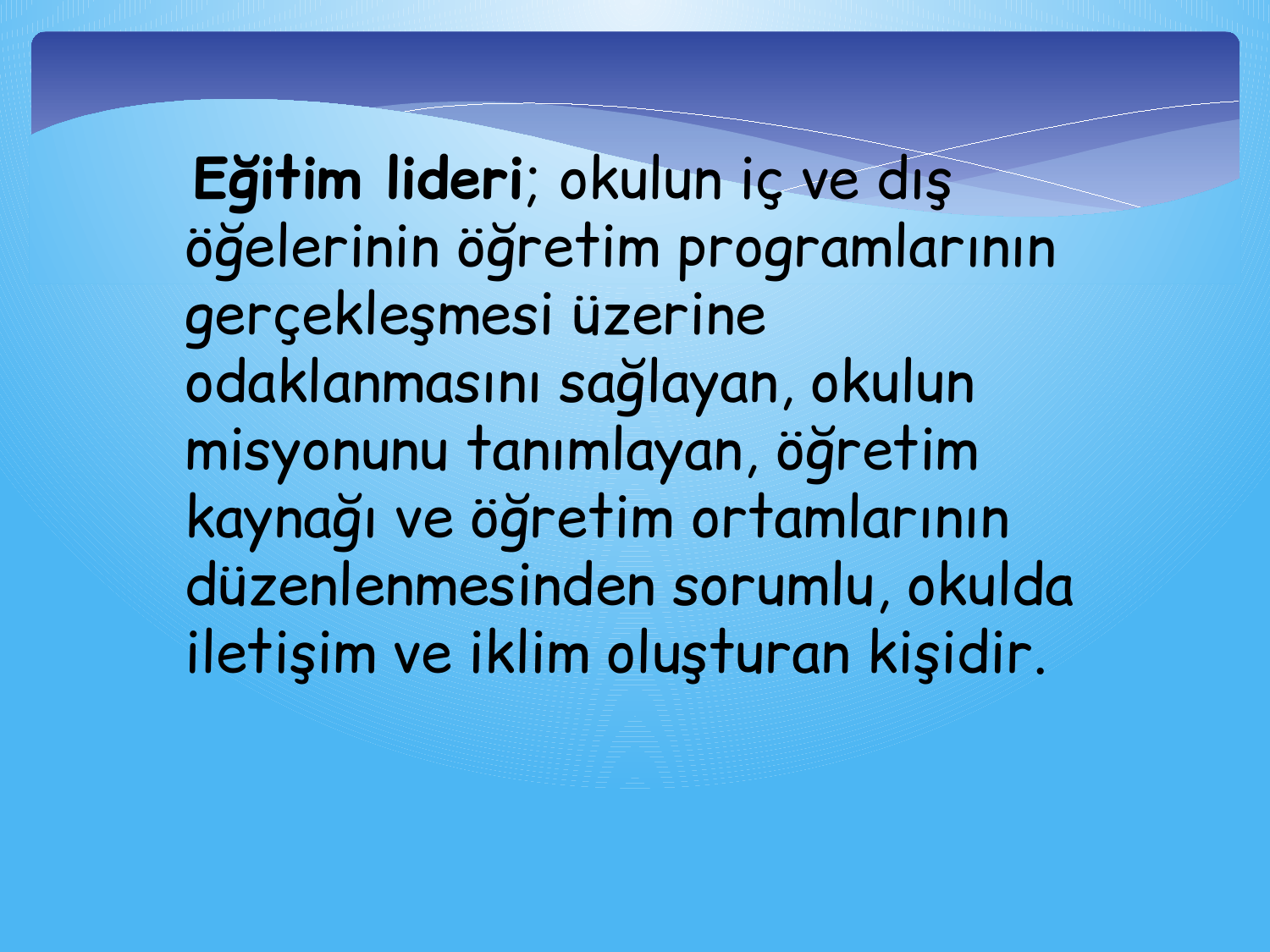

Eğitim lideri; okulun iç ve dış öğelerinin öğretim programlarının gerçekleşmesi üzerine odaklanmasını sağlayan, okulun misyonunu tanımlayan, öğretim kaynağı ve öğretim ortamlarının düzenlenmesinden sorumlu, okulda iletişim ve iklim oluşturan kişidir.